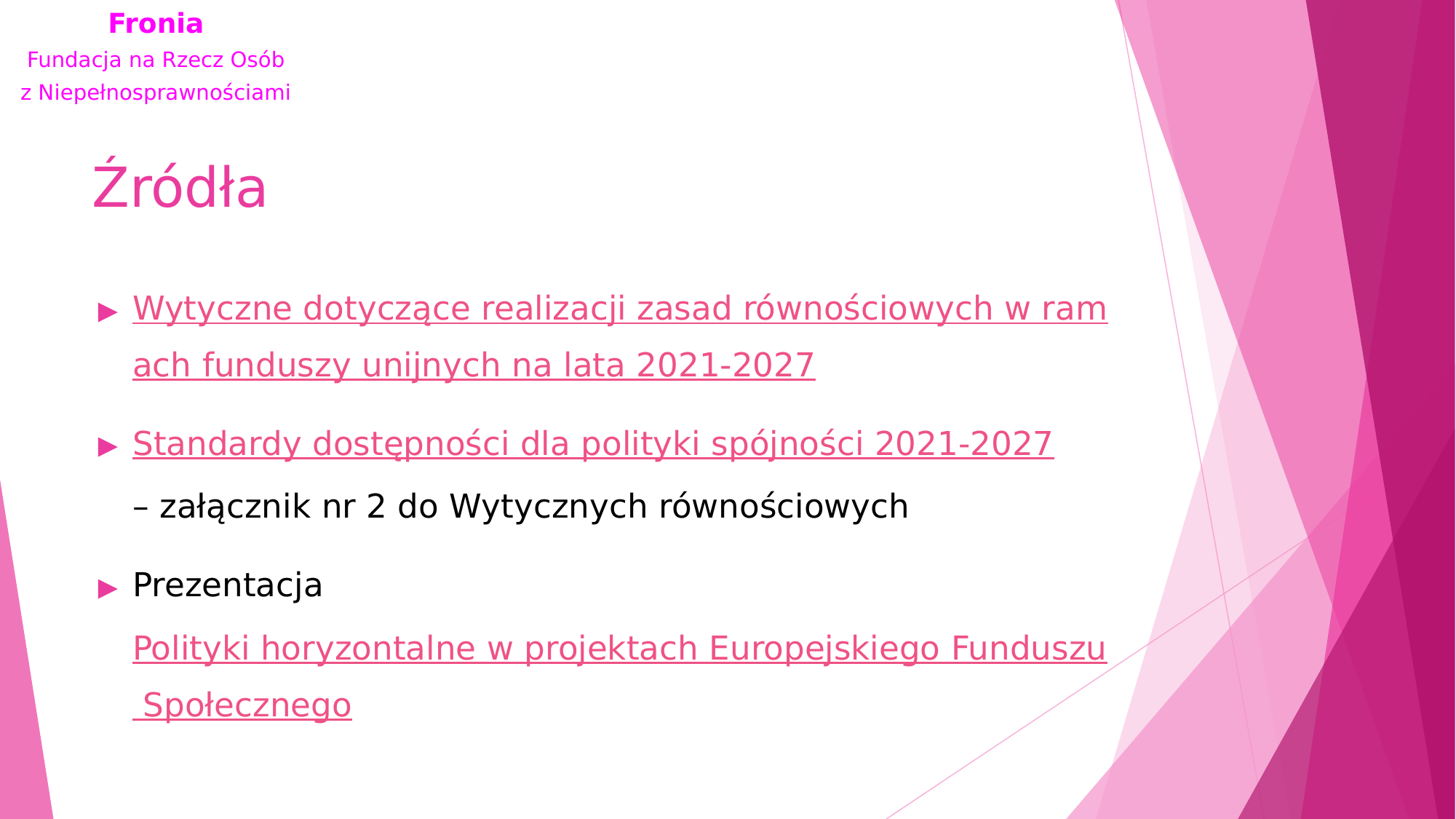

# Źródła
Wytyczne dotyczące realizacji zasad równościowych w ramach funduszy unijnych na lata 2021-2027
Standardy dostępności dla polityki spójności 2021-2027
– załącznik nr 2 do Wytycznych równościowych
Prezentacja Polityki horyzontalne w projektach Europejskiego Funduszu Społecznego